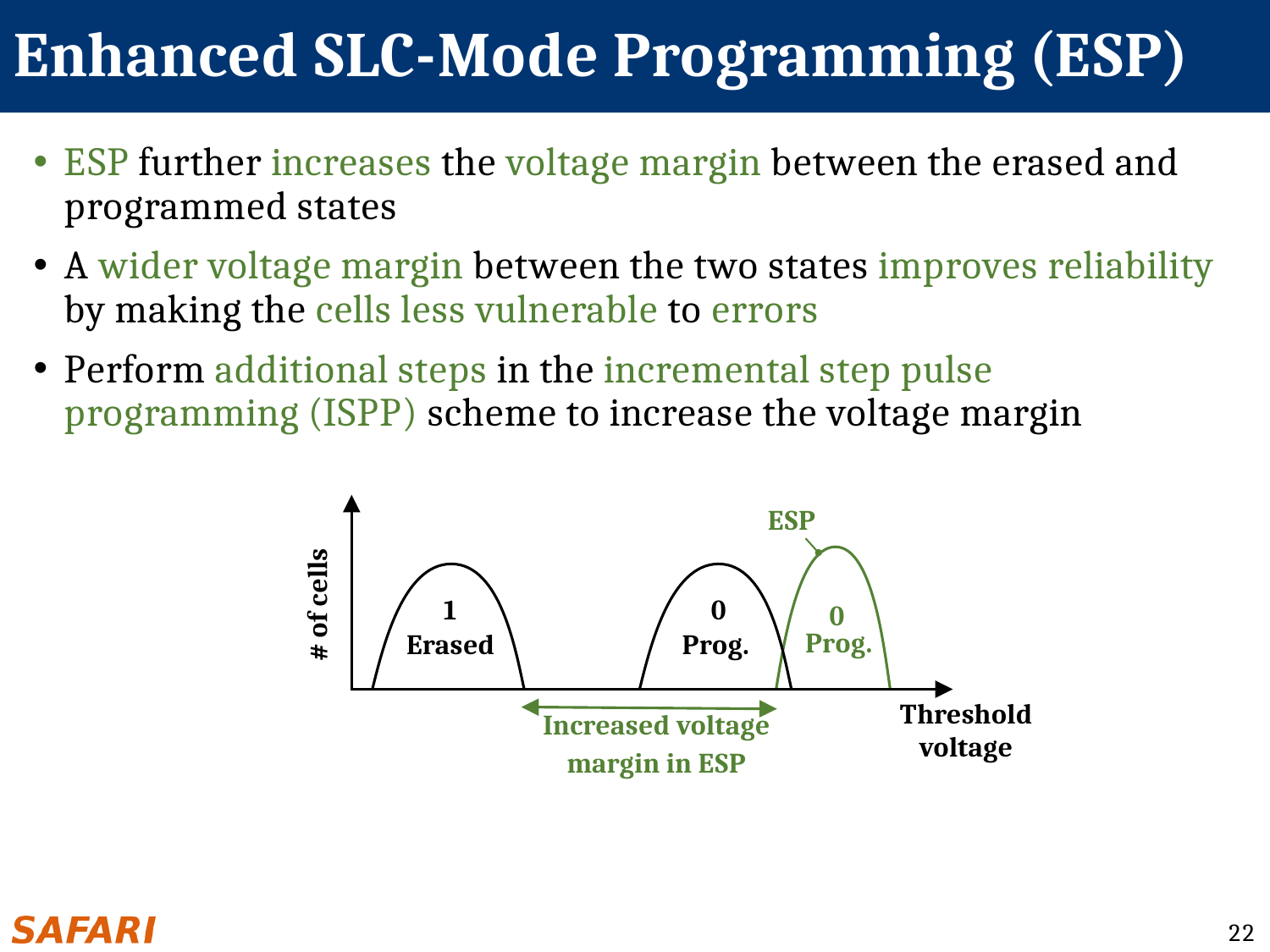

# Enhanced SLC-Mode Programming (ESP)
ESP further increases the voltage margin between the erased and programmed states
A wider voltage margin between the two states improves reliability by making the cells less vulnerable to errors
Perform additional steps in the incremental step pulse programming (ISPP) scheme to increase the voltage margin

1
0
Erased
Prog.
# of cells
Threshold voltage
ESP

0
Prog.
Increased voltage margin in ESP
22